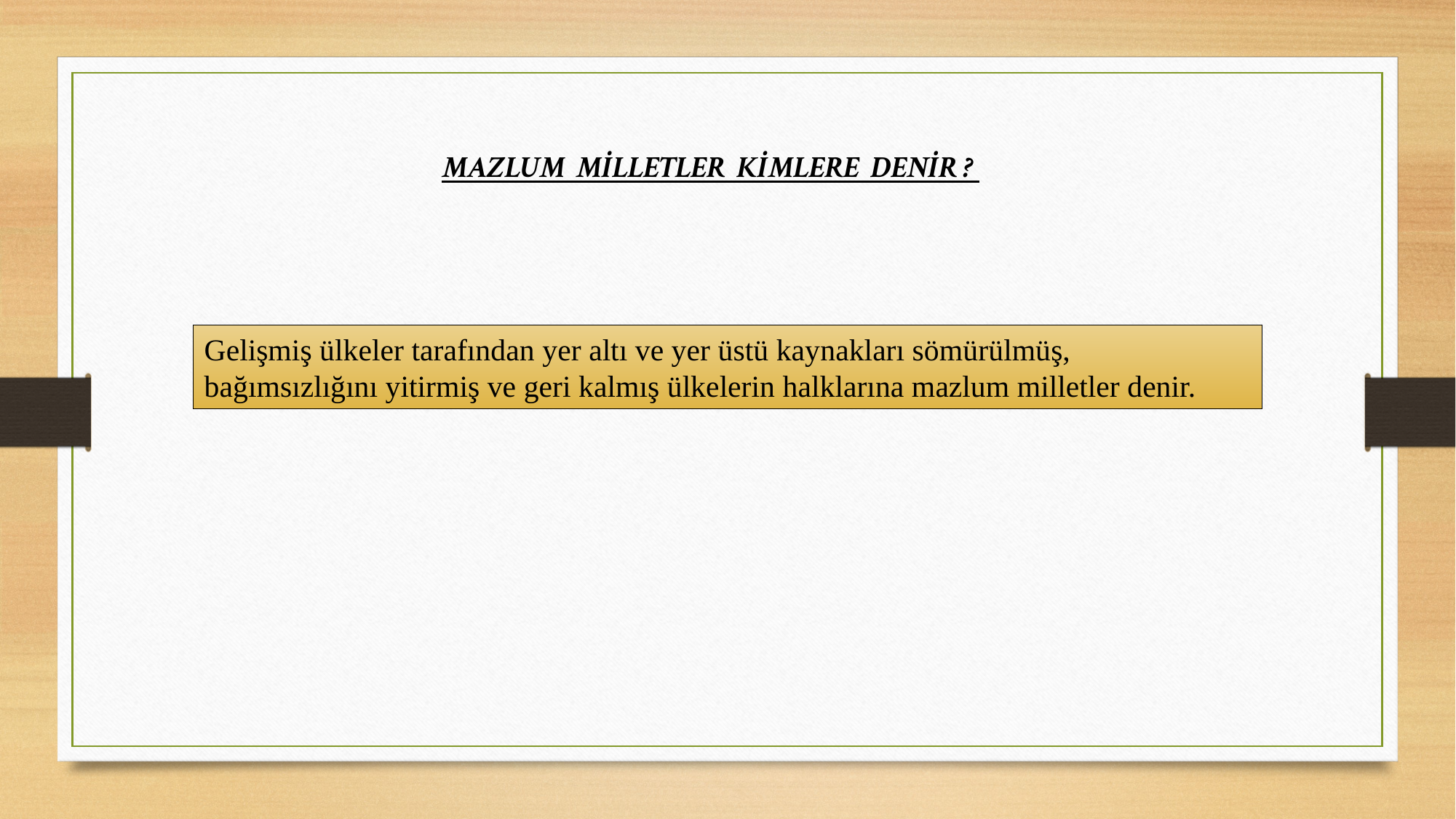

MAZLUM  MİLLETLER  KİMLERE  DENİR ?
Gelişmiş ülkeler tarafından yer altı ve yer üstü kaynakları sömürülmüş, bağımsızlığını yitirmiş ve geri kalmış ülkelerin halklarına mazlum milletler denir.